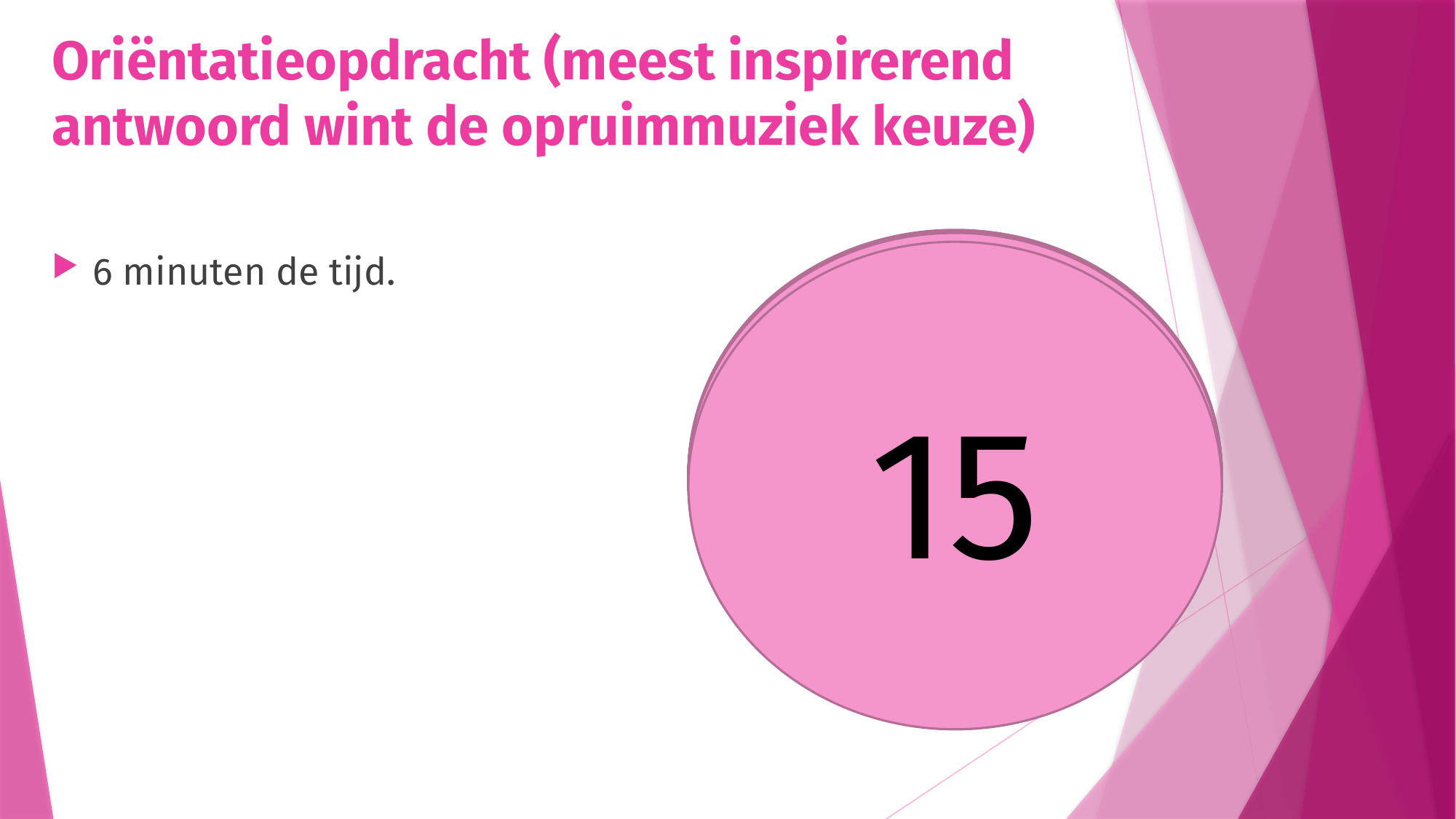

# Oriëntatieopdracht (meest inspirerend antwoord wint de opruimmuziek keuze)
10
11
9
8
14
5
6
7
4
3
1
2
13
12
6 minuten de tijd.

15